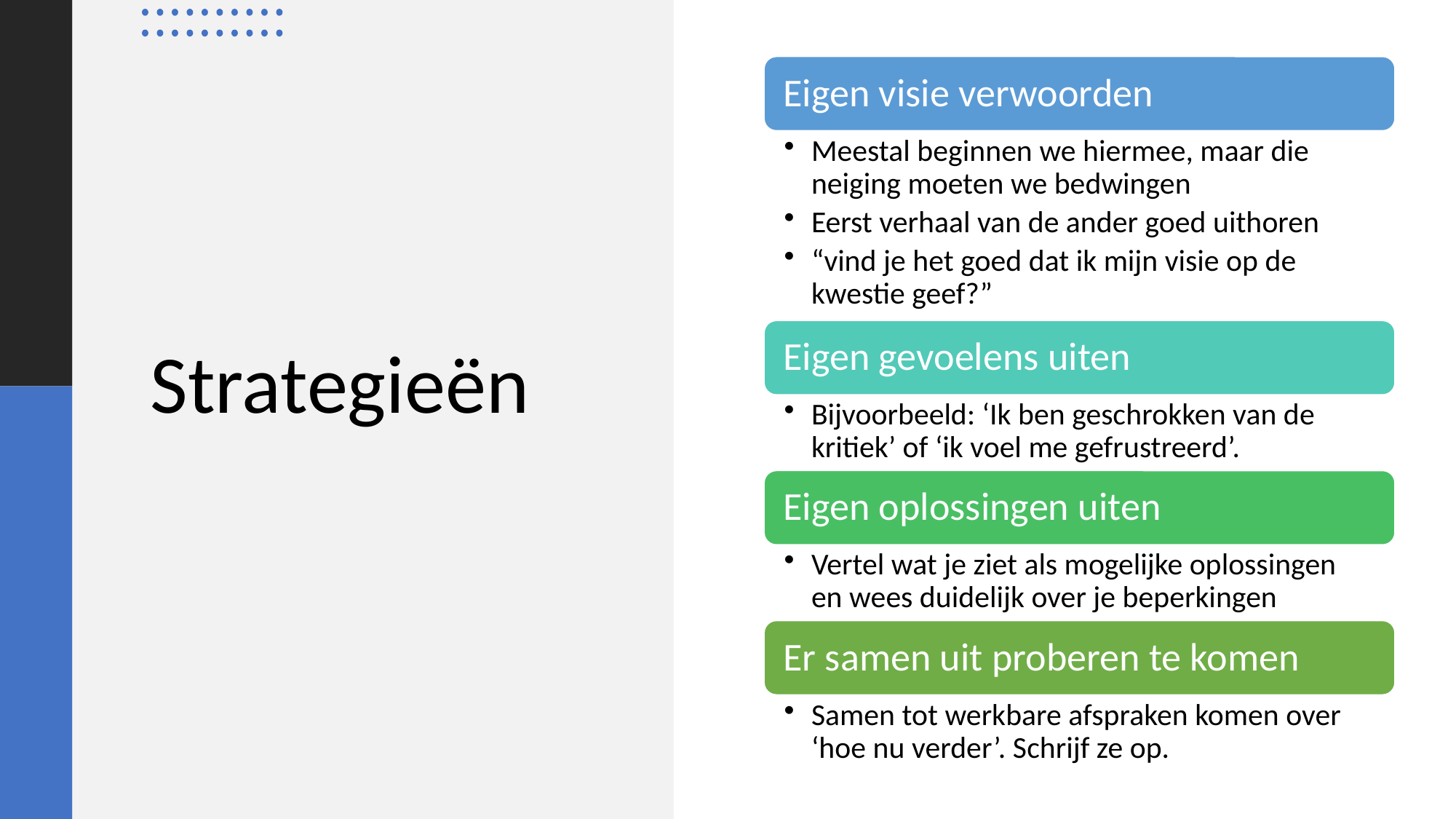

Eigen visie verwoorden
Meestal beginnen we hiermee, maar die neiging moeten we bedwingen
Eerst verhaal van de ander goed uithoren
“vind je het goed dat ik mijn visie op de kwestie geef?”
Eigen gevoelens uiten
Bijvoorbeeld: ‘Ik ben geschrokken van de kritiek’ of ‘ik voel me gefrustreerd’.
Eigen oplossingen uiten
Vertel wat je ziet als mogelijke oplossingen en wees duidelijk over je beperkingen
Er samen uit proberen te komen
Samen tot werkbare afspraken komen over ‘hoe nu verder’. Schrijf ze op.
# Strategieën